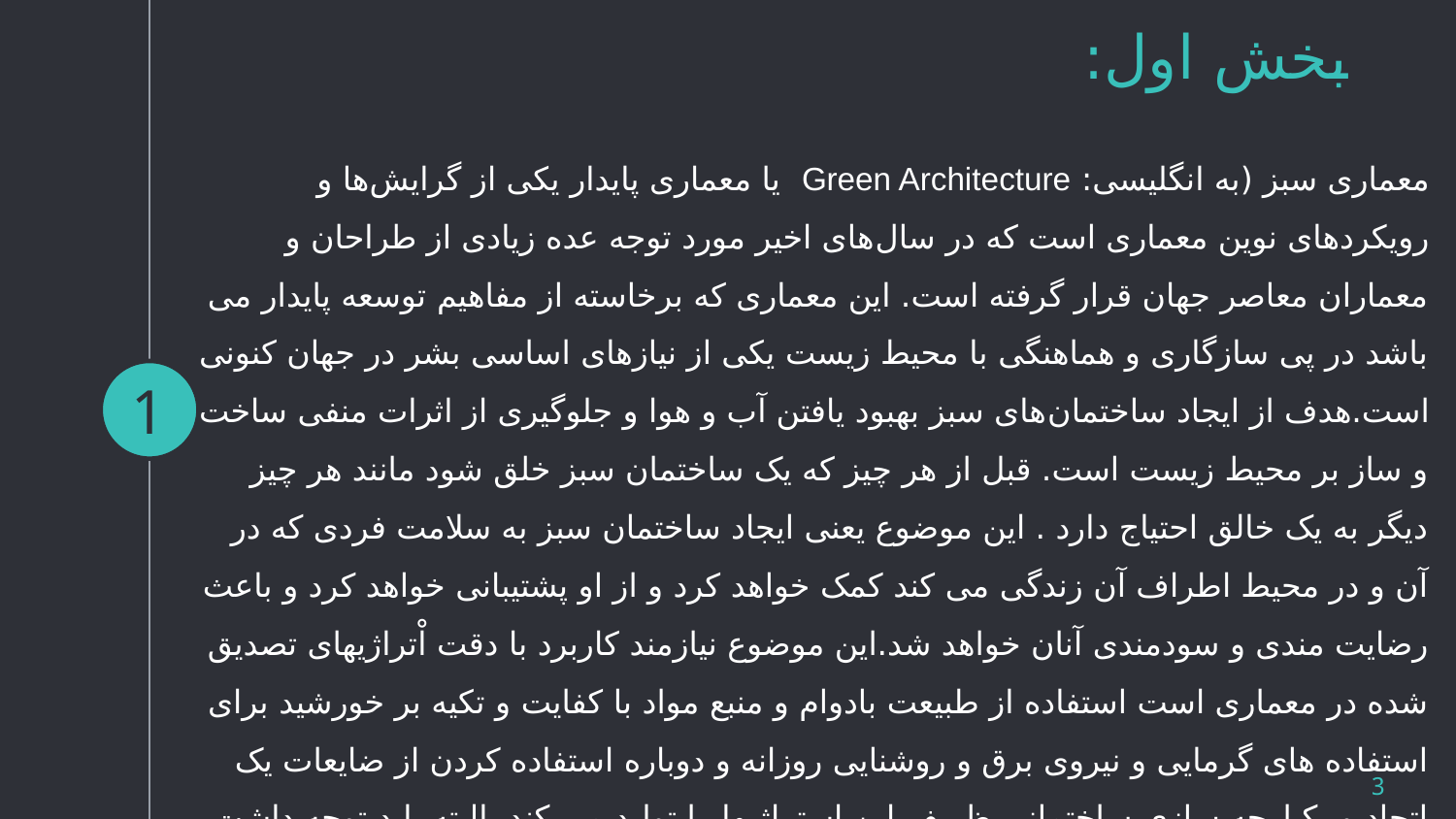

# بخش اول:
معماری سبز (به انگلیسی: Green Architecture  یا معماری پایدار یکی از گرایش‌ها و رویکردهای نوین معماری است که در سال‌های اخیر مورد توجه عده زیادی از طراحان و معماران معاصر جهان قرار گرفته است. این معماری که برخاسته از مفاهیم توسعه پایدار می باشد در پی سازگاری و هماهنگی با محیط زیست یکی از نیازهای اساسی بشر در جهان کنونی است.هدف از ایجاد ساختمان‌های سبز بهبود یافتن آب و هوا و جلوگیری از اثرات منفی ساخت و ساز بر محیط زیست است. قبل از هر چیز که یک ساختمان سبز خلق شود مانند هر چیز دیگر به یک خالق احتیاج دارد . این موضوع یعنی ایجاد ساختمان سبز به سلامت فردی که در آن و در محیط اطراف آن زندگی می کند کمک خواهد کرد و از او پشتیبانی خواهد کرد و باعث رضایت مندی و سودمندی آنان خواهد شد.این موضوع نیازمند کاربرد با دقت اْتراژیهای تصدیق شده در معماری است استفاده از طبیعت بادوام و منبع مواد با کفایت و تکیه بر خورشید برای استفاده های گرمایی و نیروی برق و روشنایی روزانه و دوباره استفاده کردن از ضایعات یک اتحاد و یکپارچه سازی ساختمانی ظریف این استراژیها را تولید می کند. البته باید توجه داشت که تبدیل فرهنگ بشر به یک پایه و تغییر ساختار اساسی روح و سرشت انسان بستگی دارد.
1
3